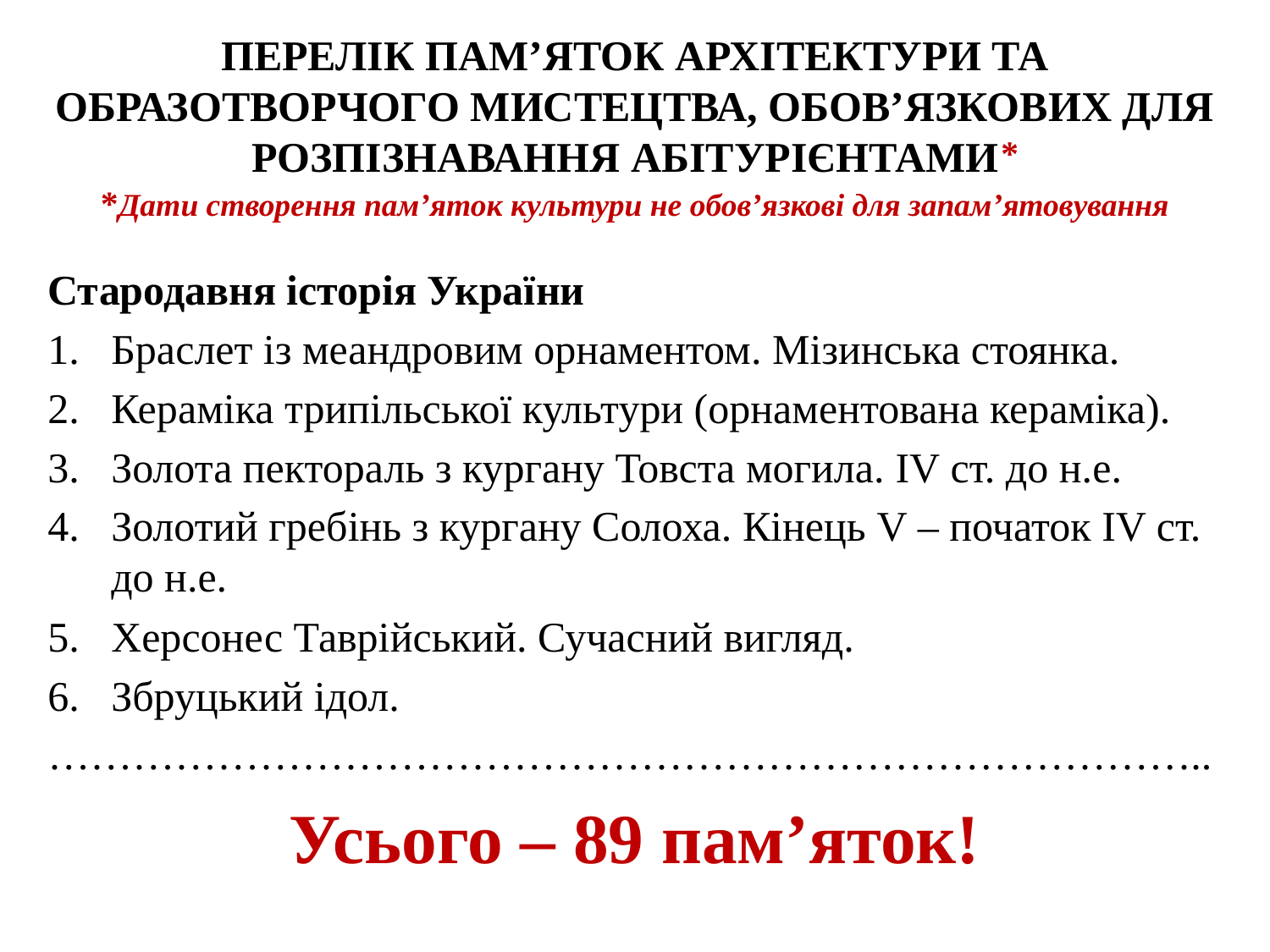

# ПЕРЕЛІК ПАМ’ЯТОК АРХІТЕКТУРИ ТА ОБРАЗОТВОРЧОГО МИСТЕЦТВА, ОБОВ’ЯЗКОВИХ ДЛЯ РОЗПІЗНАВАННЯ АБІТУРІЄНТАМИ ⃰ *Дати створення пам’яток культури не обов’язкові для запам’ятовування
Стародавня історія України
Браслет із меандровим орнаментом. Мізинська стоянка.
Кераміка трипільської культури (орнаментована кераміка).
Золота пектораль з кургану Товста могила. IV ст. до н.е.
Золотий гребінь з кургану Солоха. Кінець V – початок IV ст. до н.е.
Херсонес Таврійський. Сучасний вигляд.
Збруцький ідол.
………………………………………………………………………..
Усього – 89 пам’яток!